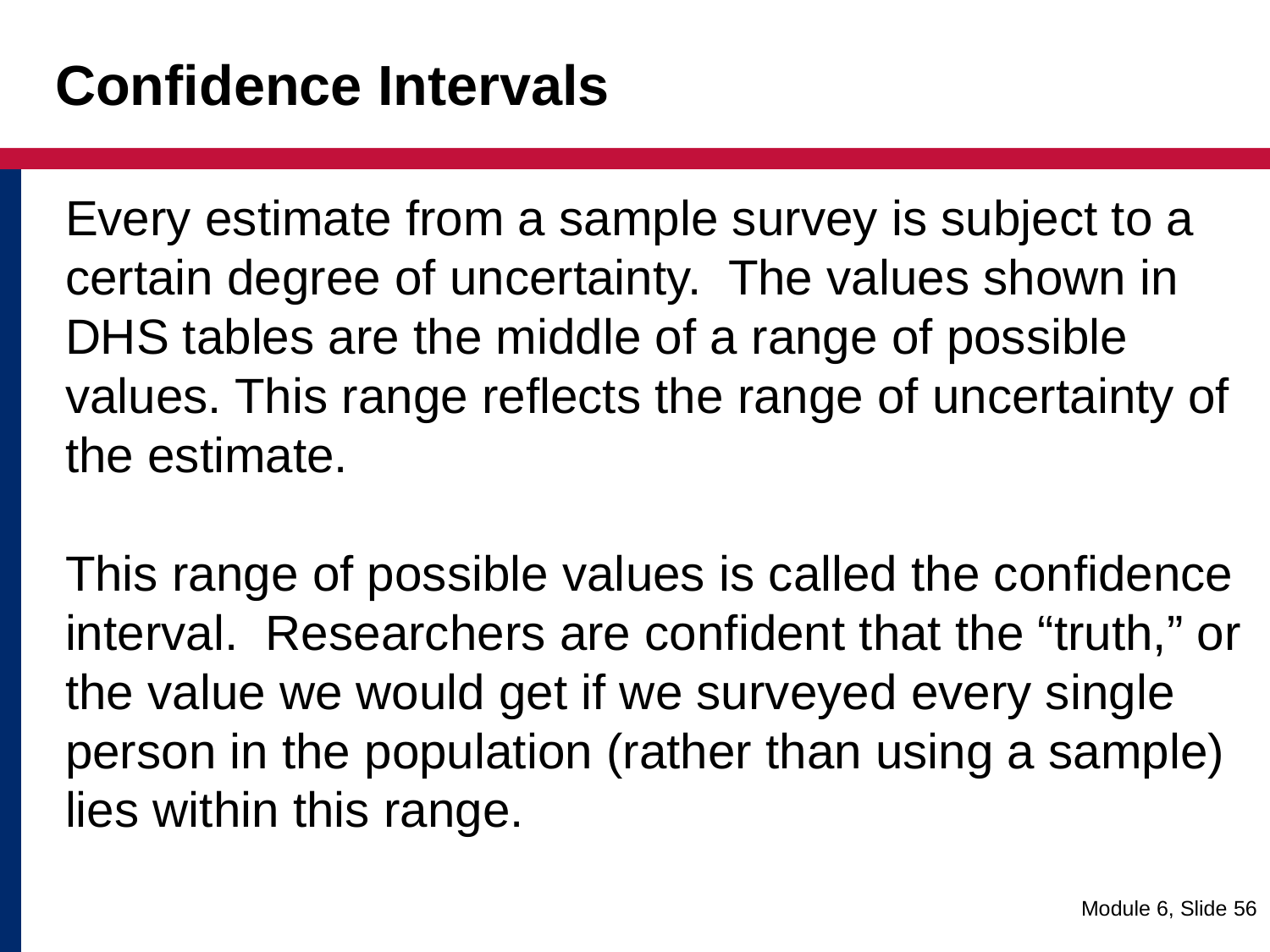

# Confidence Intervals
Every estimate from a sample survey is subject to a certain degree of uncertainty.  The values shown in DHS tables are the middle of a range of possible values. This range reflects the range of uncertainty of the estimate.

This range of possible values is called the confidence interval.  Researchers are confident that the “truth,” or the value we would get if we surveyed every single person in the population (rather than using a sample) lies within this range.
Module 6, Slide 56